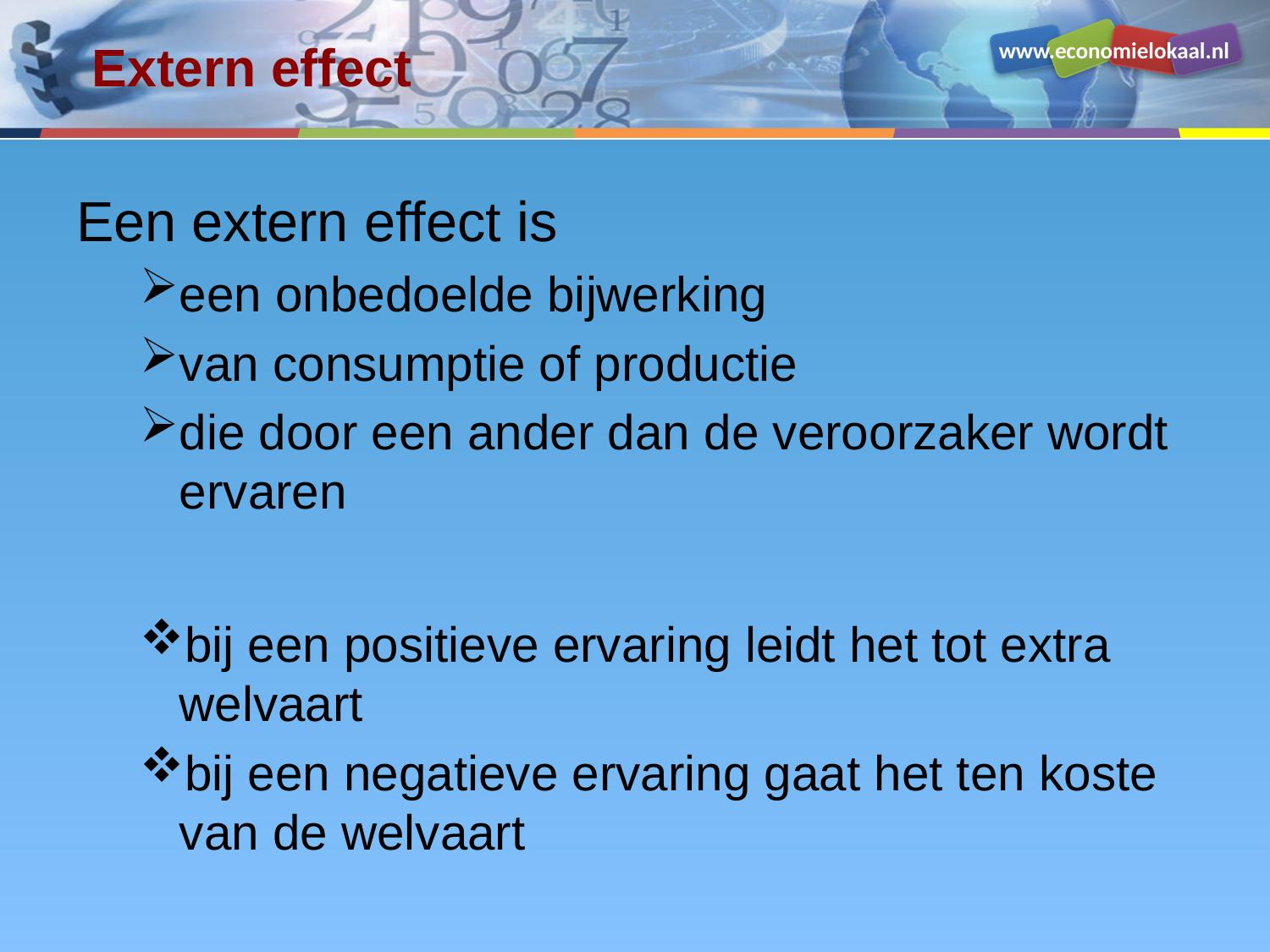

# Extern effect
Een extern effect is
een onbedoelde bijwerking
van consumptie of productie
die door een ander dan de veroorzaker wordt ervaren

bij een positieve ervaring leidt het tot extra welvaart
bij een negatieve ervaring gaat het ten koste van de welvaart